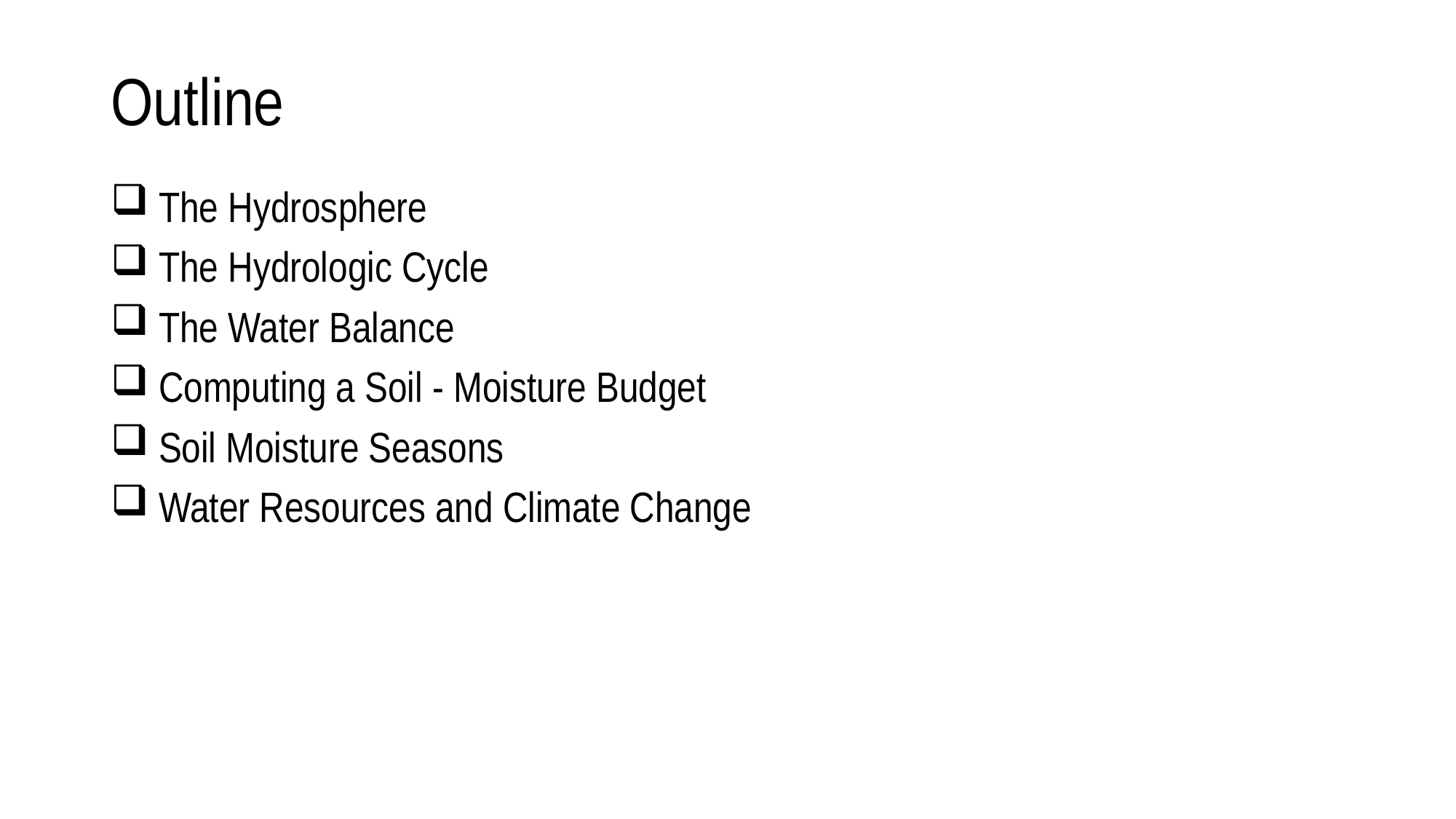

# Outline
 The Hydrosphere
 The Hydrologic Cycle
 The Water Balance
 Computing a Soil - Moisture Budget
 Soil Moisture Seasons
 Water Resources and Climate Change